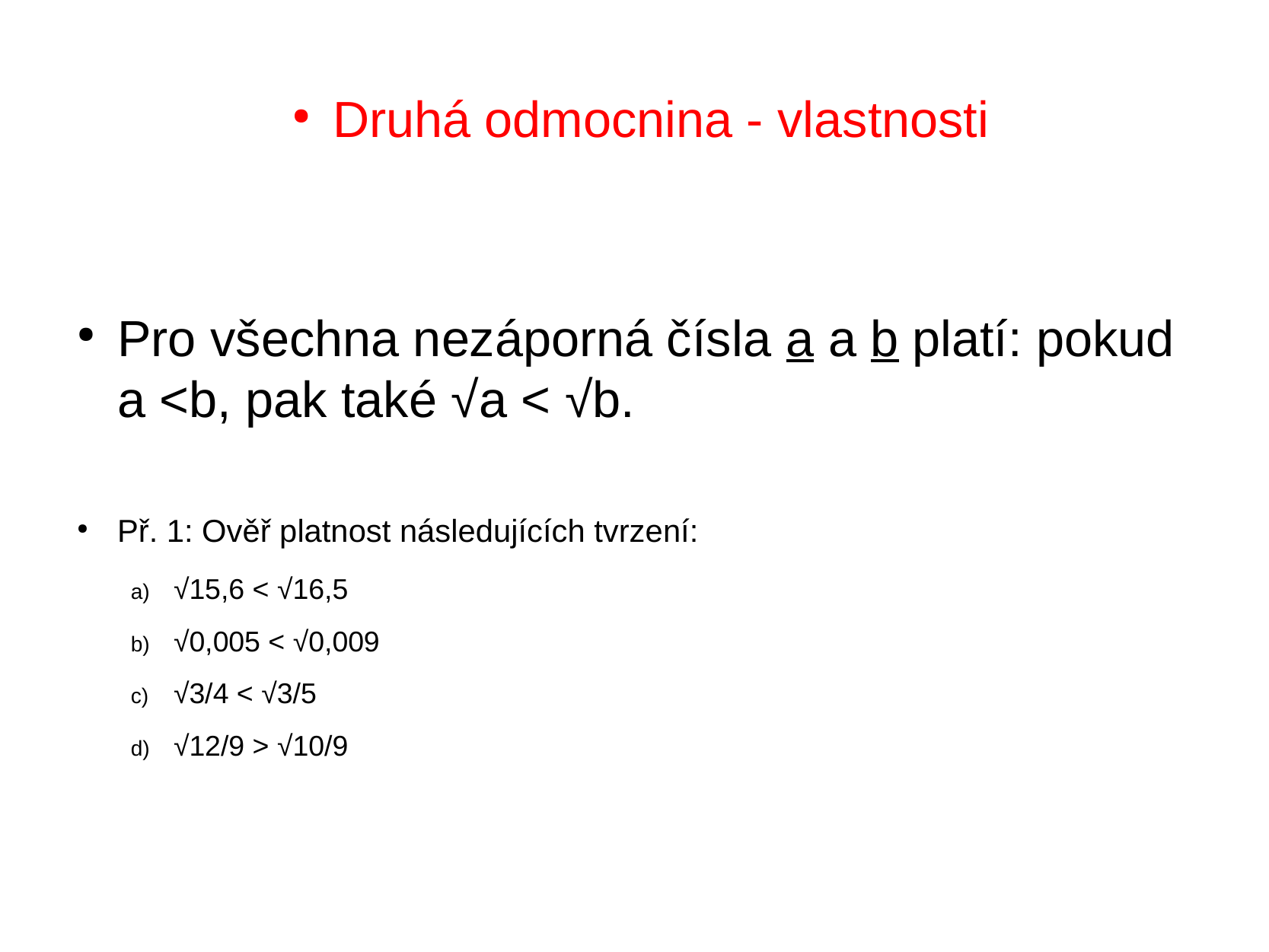

Druhá odmocnina - vlastnosti

Pro všechna nezáporná čísla a a b platí: pokud a <b, pak také √a < √b.

Př. 1: Ověř platnost následujících tvrzení:
√15,6 < √16,5
√0,005 < √0,009
√3/4 < √3/5
√12/9 > √10/9